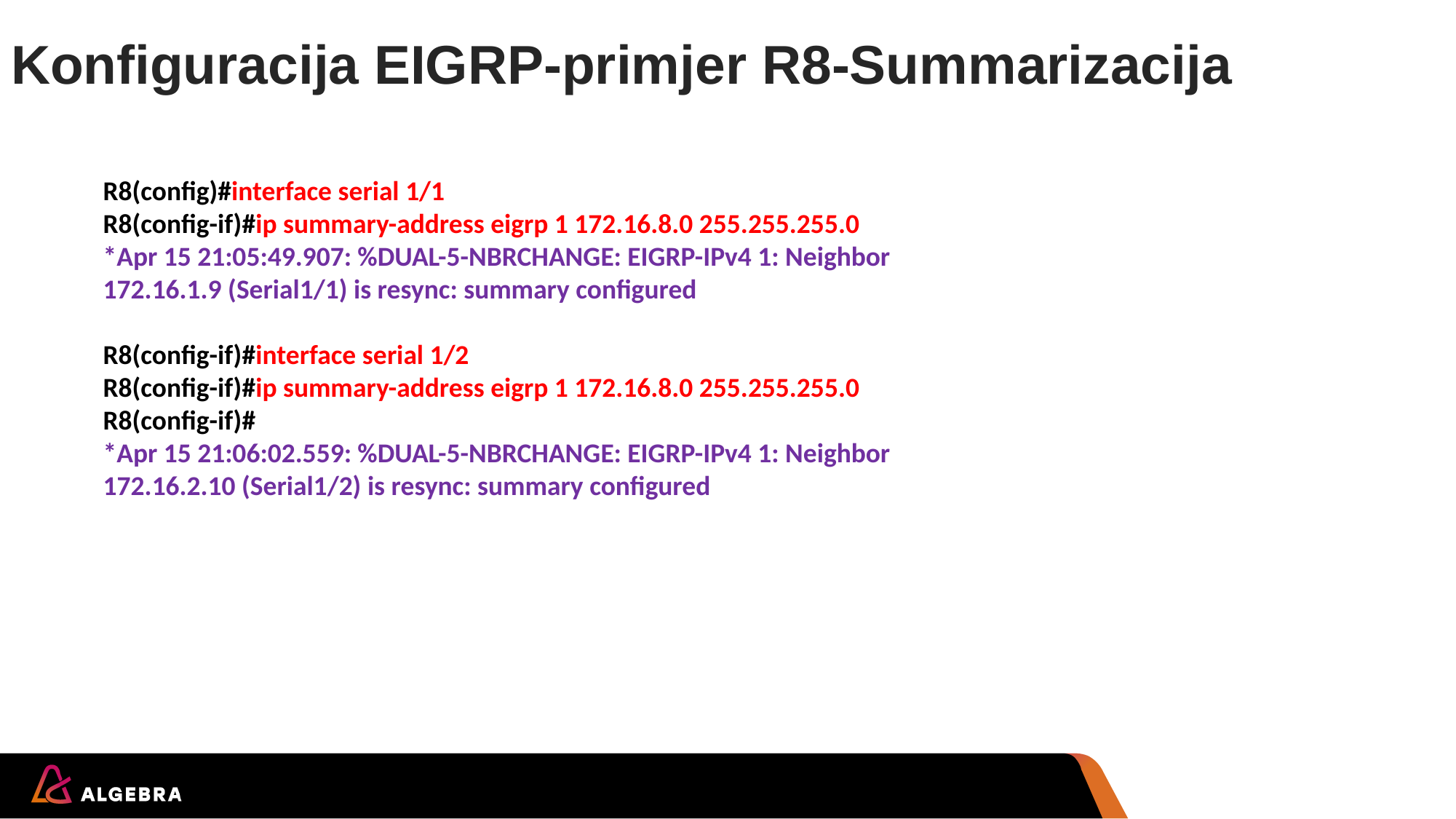

# Konfiguracija EIGRP-primjer R8-Summarizacija
R8(config)#interface serial 1/1
R8(config-if)#ip summary-address eigrp 1 172.16.8.0 255.255.255.0
*Apr 15 21:05:49.907: %DUAL-5-NBRCHANGE: EIGRP-IPv4 1: Neighbor 172.16.1.9 (Serial1/1) is resync: summary configured

R8(config-if)#interface serial 1/2
R8(config-if)#ip summary-address eigrp 1 172.16.8.0 255.255.255.0
R8(config-if)#
*Apr 15 21:06:02.559: %DUAL-5-NBRCHANGE: EIGRP-IPv4 1: Neighbor 172.16.2.10 (Serial1/2) is resync: summary configured